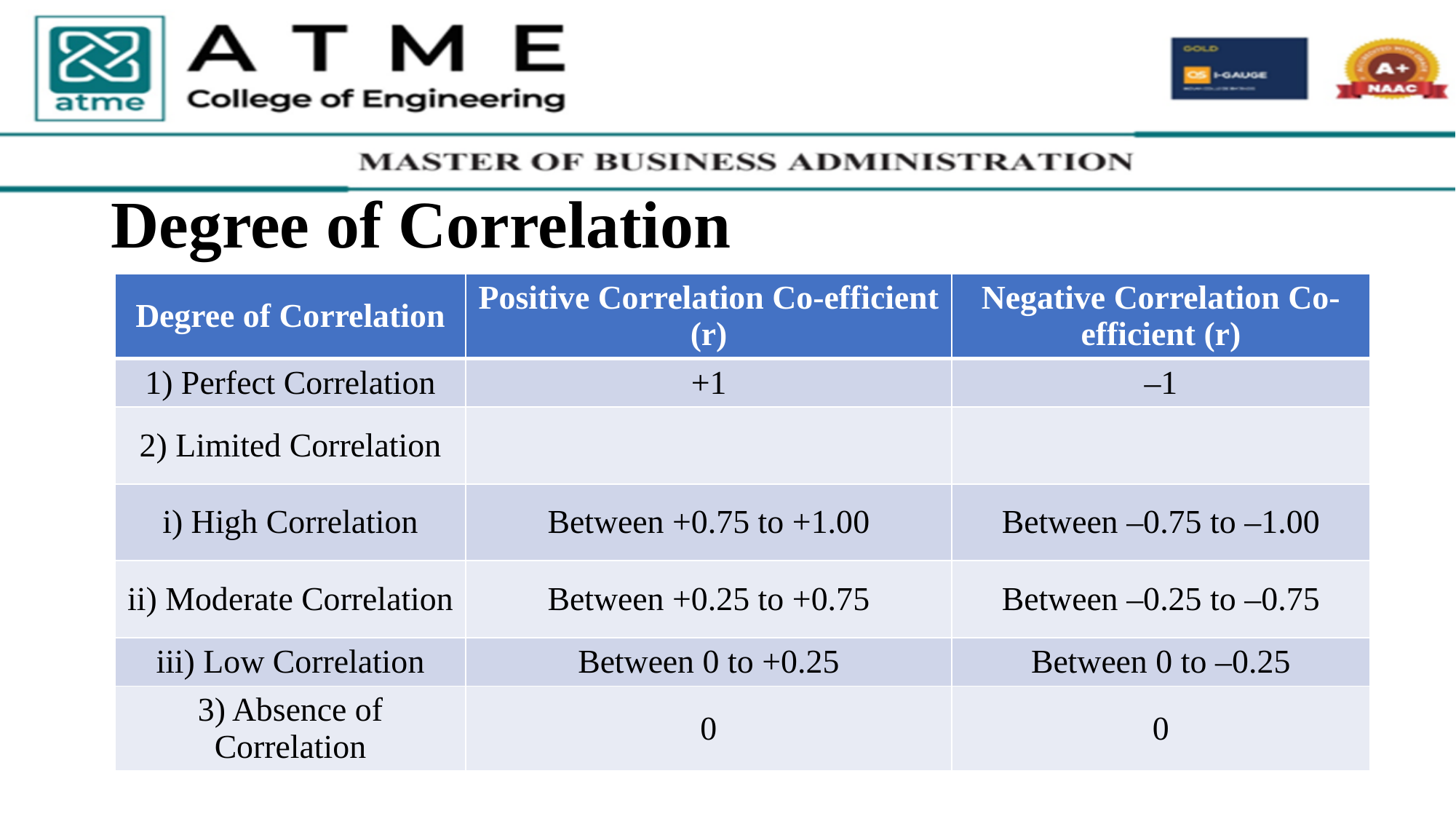

# Degree of Correlation
| Degree of Correlation | Positive Correlation Co-efficient (r) | Negative Correlation Co-efficient (r) |
| --- | --- | --- |
| 1) Perfect Correlation | +1 | –1 |
| 2) Limited Correlation |  |  |
| i) High Correlation | Between +0.75 to +1.00 | Between –0.75 to –1.00 |
| ii) Moderate Correlation | Between +0.25 to +0.75 | Between –0.25 to –0.75 |
| iii) Low Correlation | Between 0 to +0.25 | Between 0 to –0.25 |
| 3) Absence of Correlation | 0 | 0 |